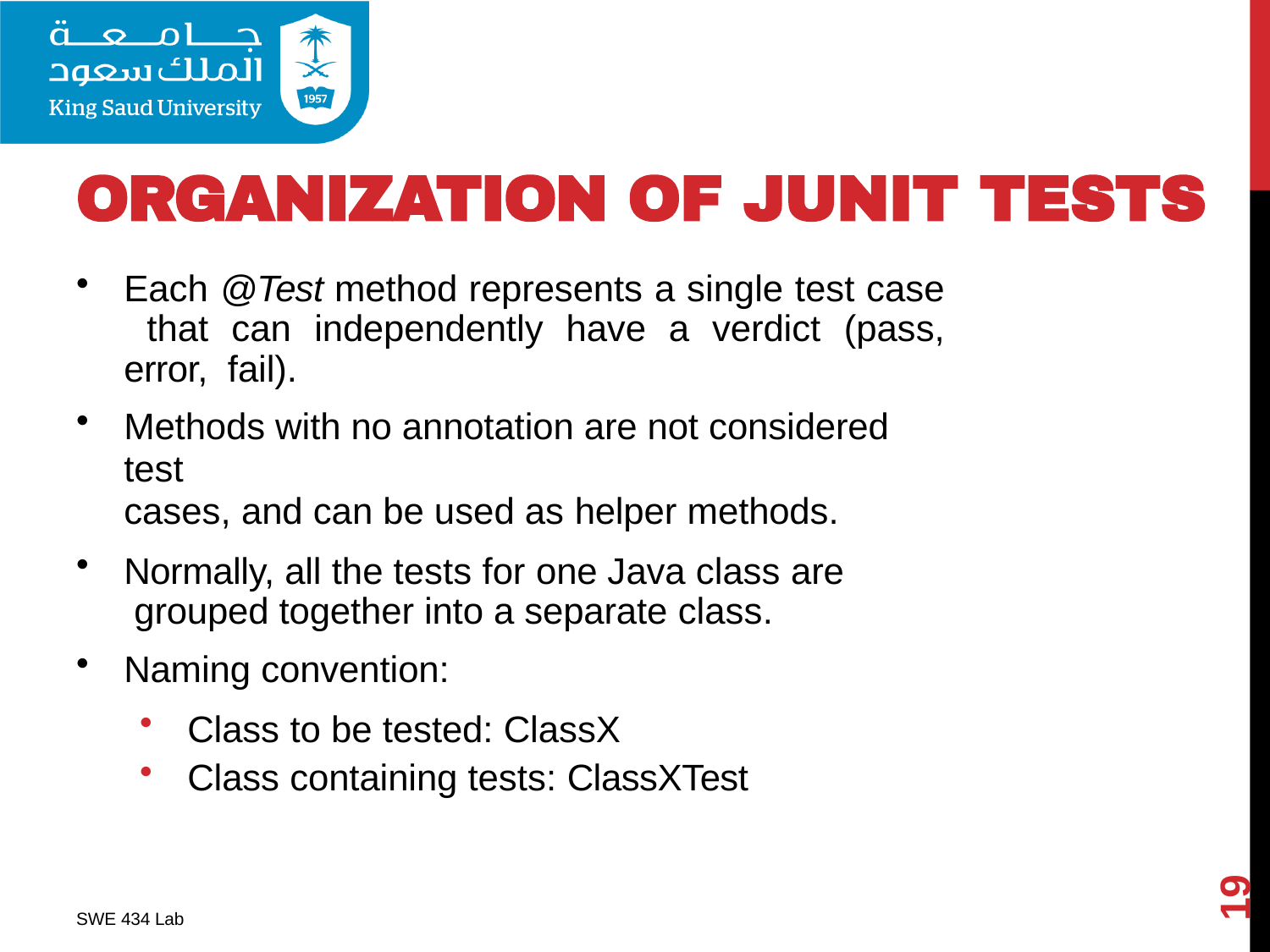

# ORGANIZATION OF JUNIT TESTS
Each @Test method represents a single test case  that can independently have a verdict (pass, error,  fail).
Methods with no annotation are not considered test
cases, and can be used as helper methods.
Normally, all the tests for one Java class are  grouped together into a separate class.
Naming convention:
Class to be tested: ClassX
Class containing tests: ClassXTest
19
SWE 434 Lab